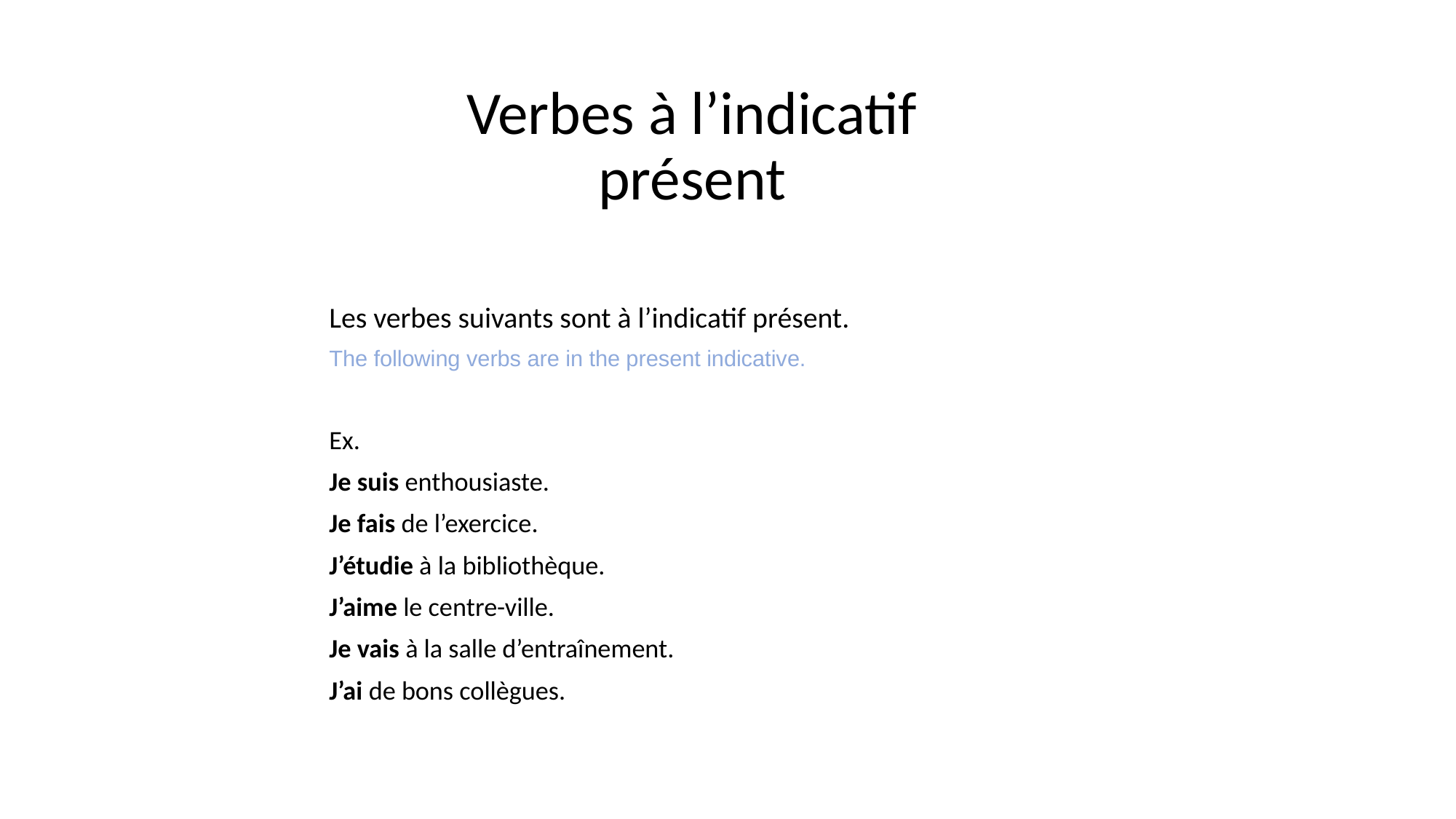

# Verbes à l’indicatif présent

Les verbes suivants sont à l’indicatif présent.
The following verbs are in the present indicative.

Ex.
Je suis enthousiaste.
Je fais de l’exercice.
J’étudie à la bibliothèque.
J’aime le centre-ville.
Je vais à la salle d’entraînement.
J’ai de bons collègues.

19